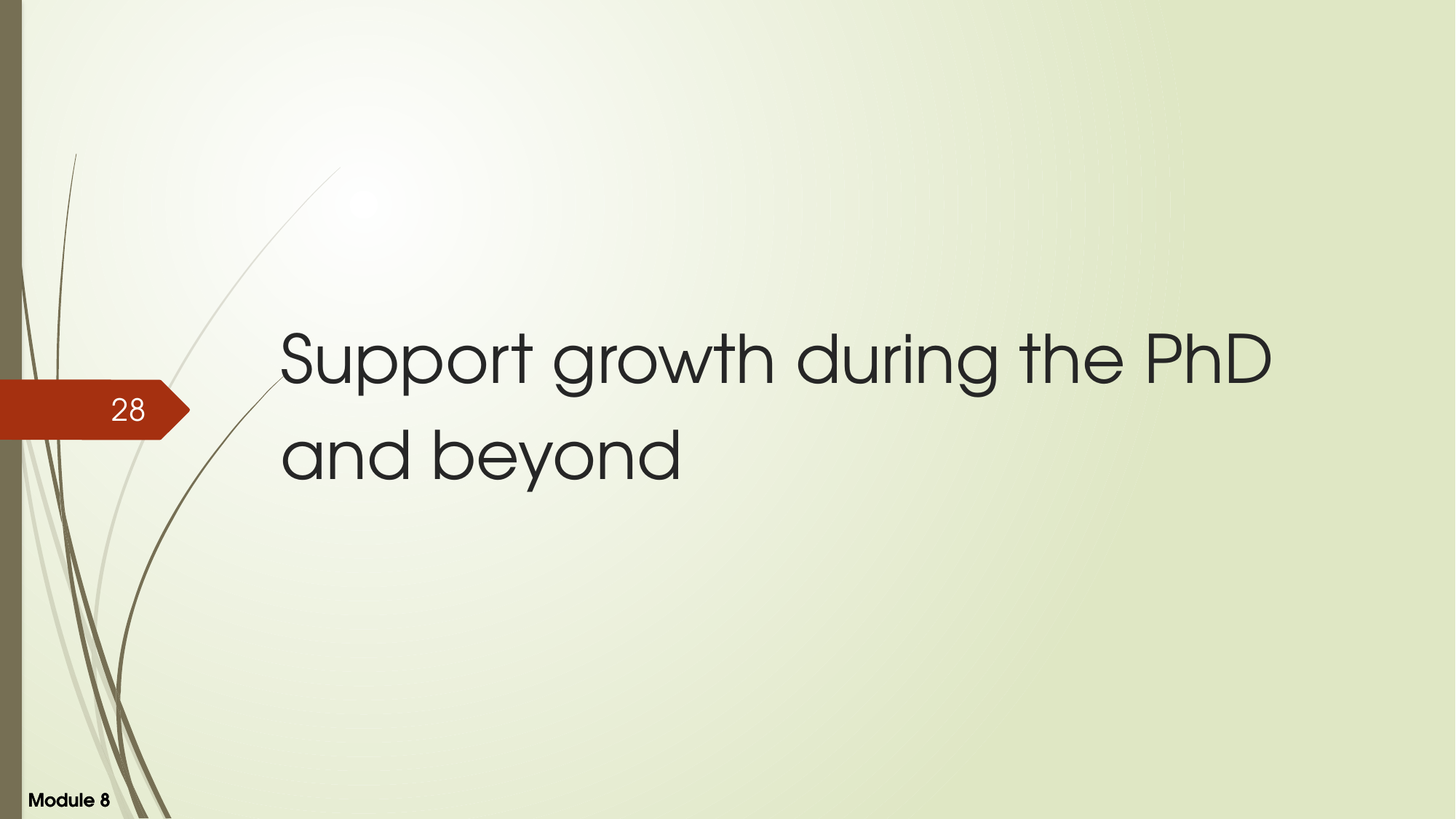

Support growth during the PhD and beyond
28